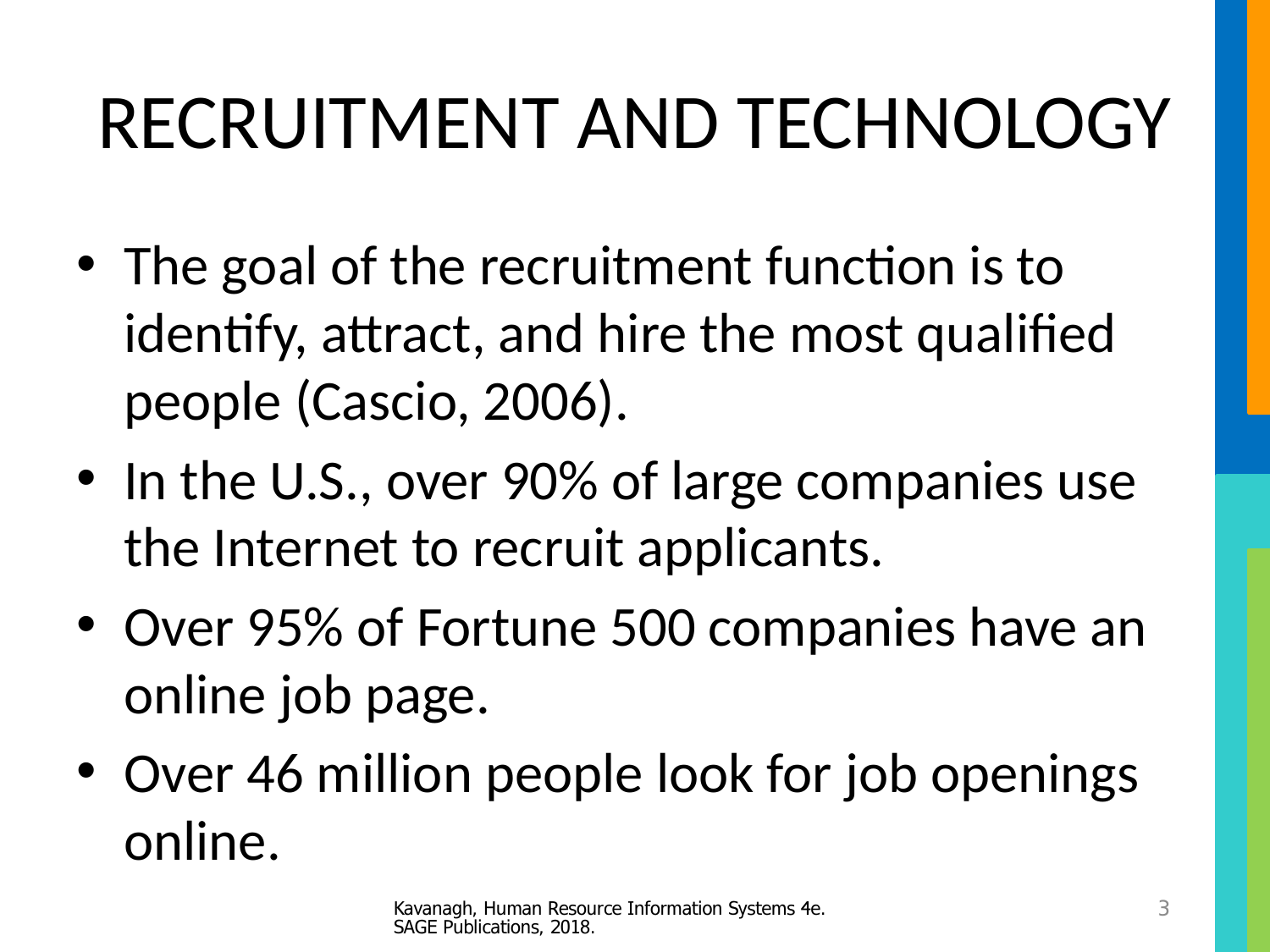

# RECRUITMENT AND TECHNOLOGY
The goal of the recruitment function is to identify, attract, and hire the most qualified people (Cascio, 2006).
In the U.S., over 90% of large companies use the Internet to recruit applicants.
Over 95% of Fortune 500 companies have an online job page.
Over 46 million people look for job openings online.
Kavanagh, Human Resource Information Systems 4e. SAGE Publications, 2018.
3